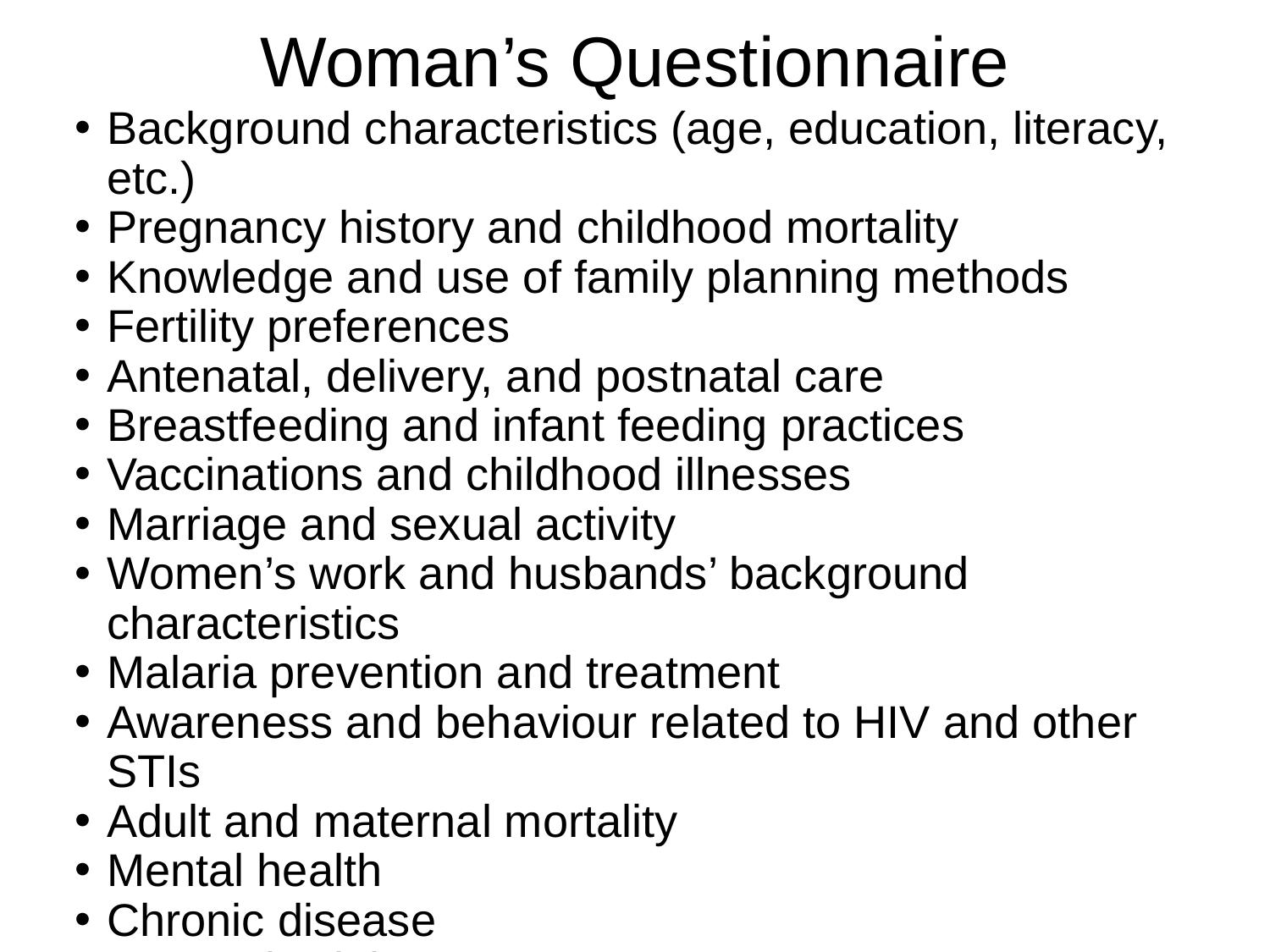

# Woman’s Questionnaire
Background characteristics (age, education, literacy, etc.)
Pregnancy history and childhood mortality
Knowledge and use of family planning methods
Fertility preferences
Antenatal, delivery, and postnatal care
Breastfeeding and infant feeding practices
Vaccinations and childhood illnesses
Marriage and sexual activity
Women’s work and husbands’ background characteristics
Malaria prevention and treatment
Awareness and behaviour related to HIV and other STIs
Adult and maternal mortality
Mental health
Chronic disease
Domestic violence